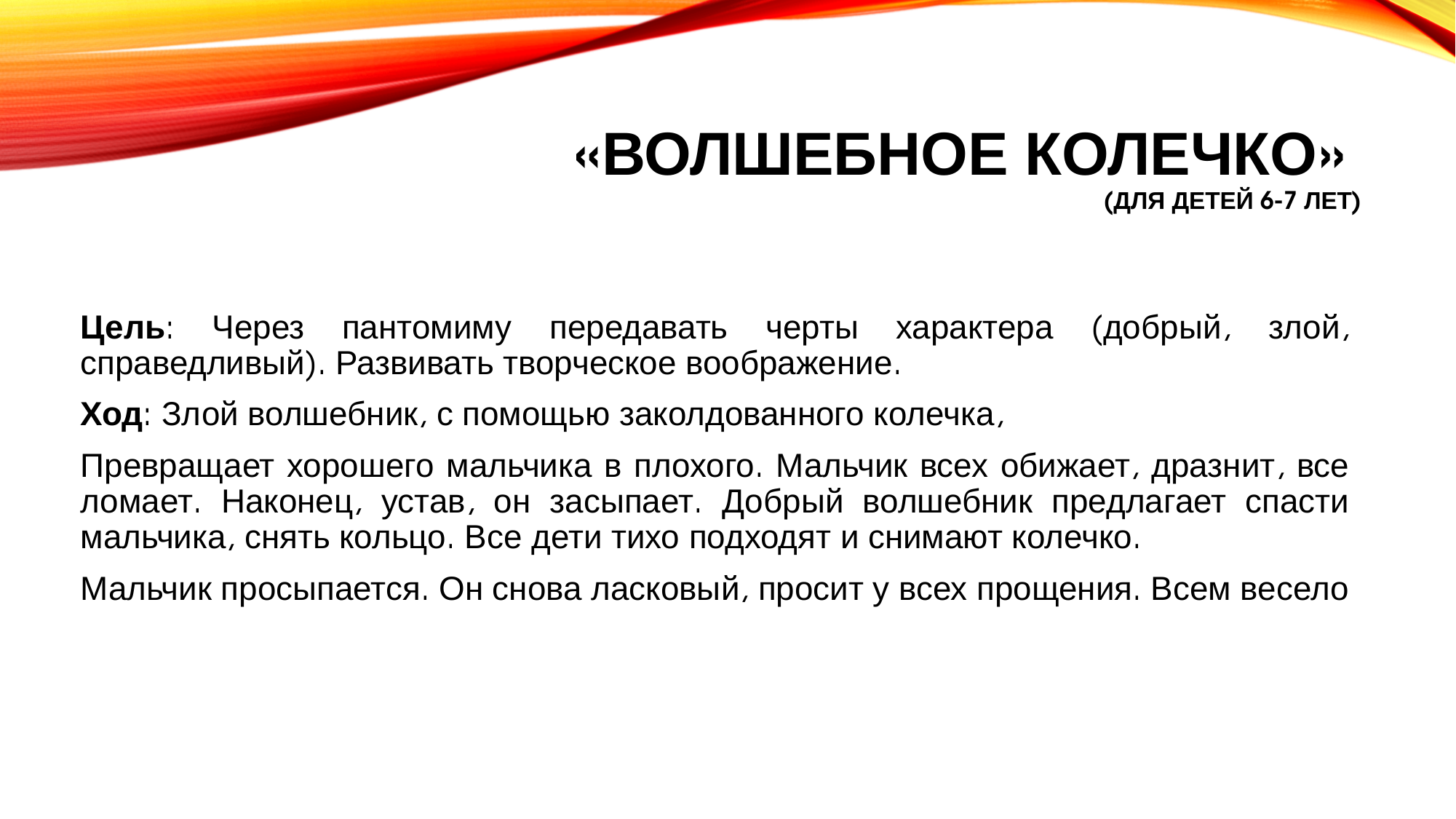

# «Волшебное колечко» (для детей 6-7 лет)
Цель: Через пантомиму передавать черты характера (добрый, злой, справедливый). Развивать творческое воображение.
Ход: Злой волшебник, с помощью заколдованного колечка,
Превращает хорошего мальчика в плохого. Мальчик всех обижает, дразнит, все ломает. Наконец, устав, он засыпает. Добрый волшебник предлагает спасти мальчика, снять кольцо. Все дети тихо подходят и снимают колечко.
Мальчик просыпается. Он снова ласковый, просит у всех прощения. Всем весело